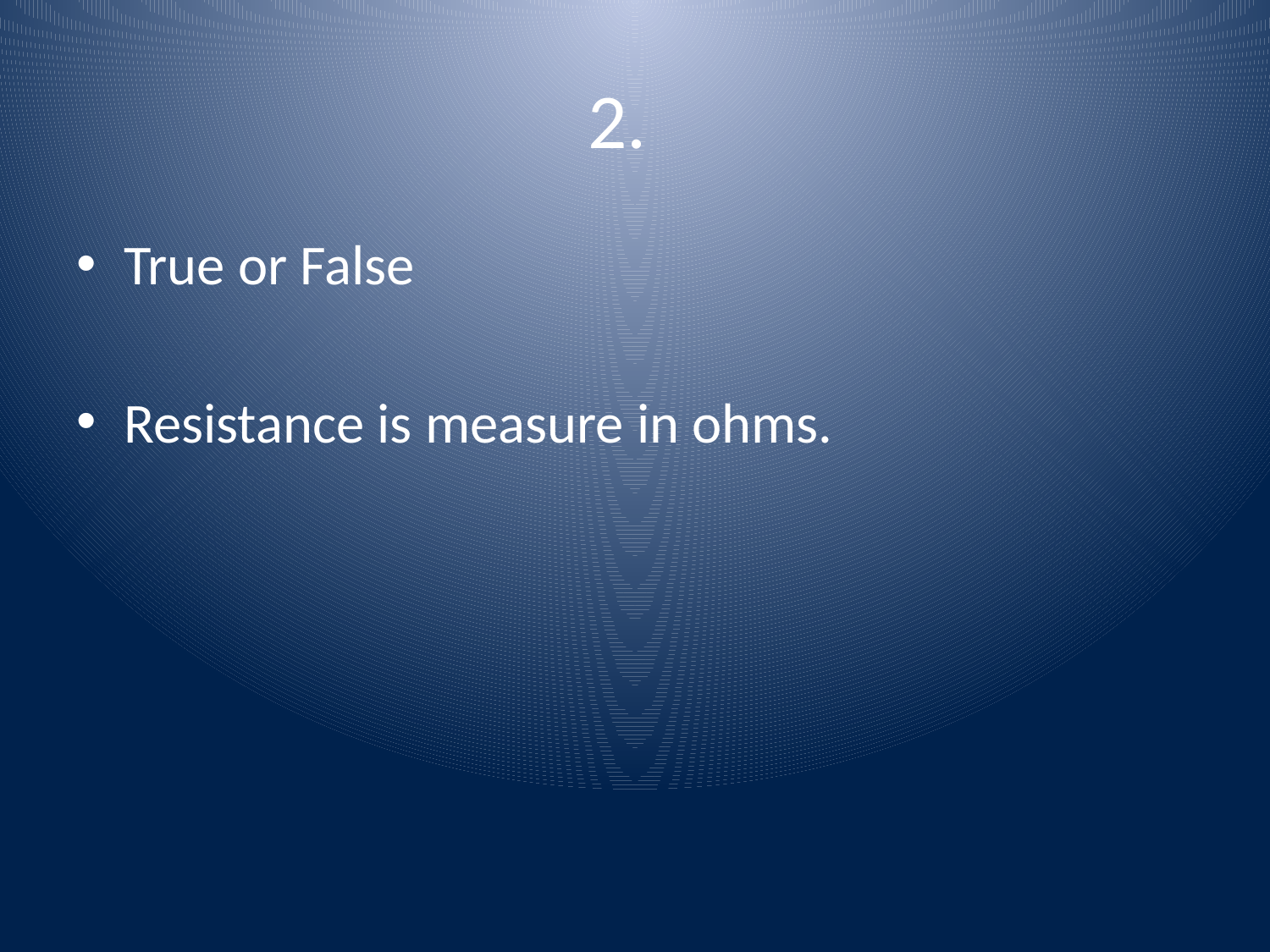

# 2.
True or False

Resistance is measure in ohms.